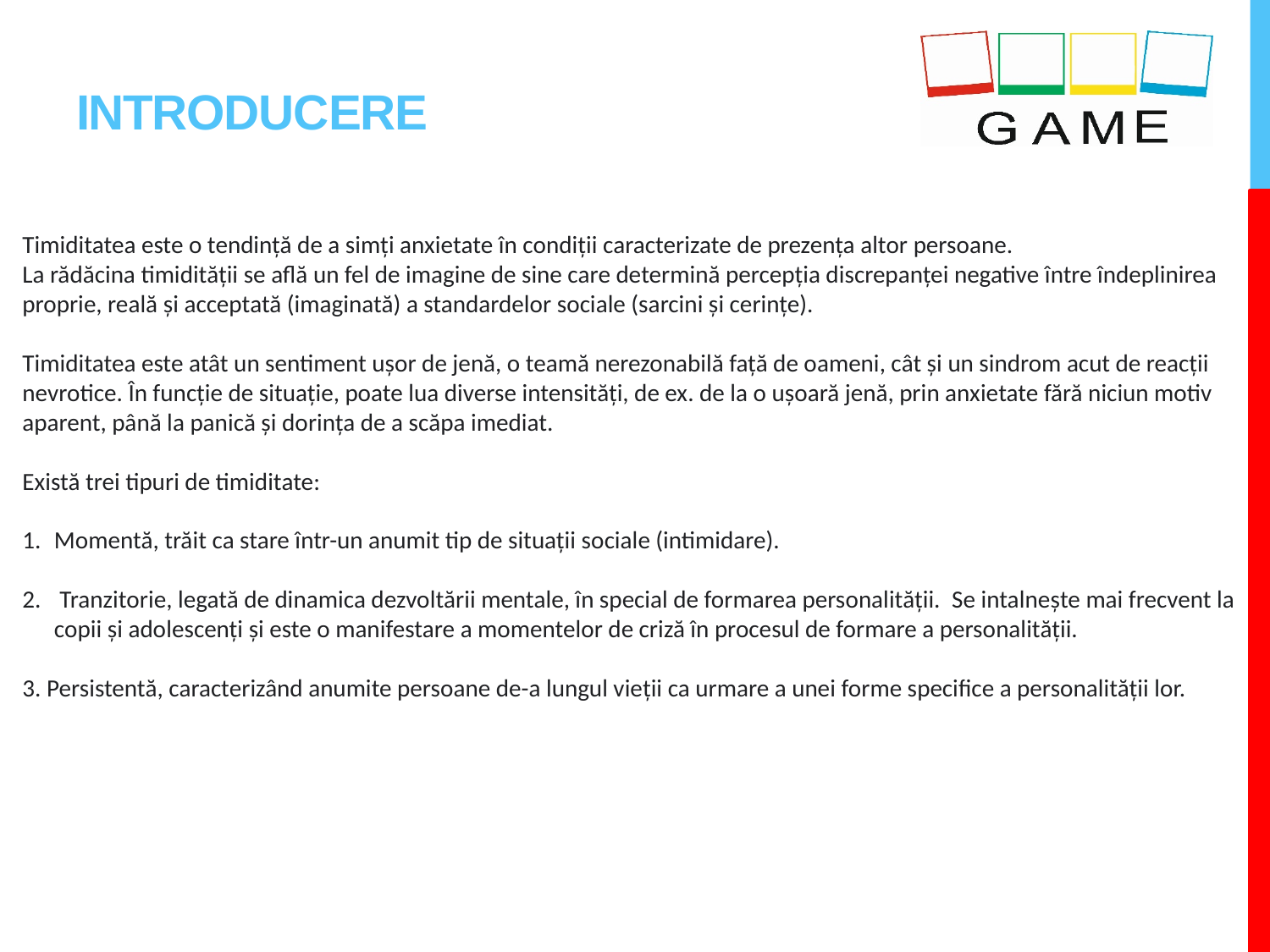

# INTRODUCERE
Timiditatea este o tendință de a simți anxietate în condiții caracterizate de prezența altor persoane.
La rădăcina timidității se află un fel de imagine de sine care determină percepția discrepanței negative între îndeplinirea proprie, reală și acceptată (imaginată) a standardelor sociale (sarcini și cerințe).

Timiditatea este atât un sentiment ușor de jenă, o teamă nerezonabilă față de oameni, cât și un sindrom acut de reacții nevrotice. În funcție de situație, poate lua diverse intensități, de ex. de la o ușoară jenă, prin anxietate fără niciun motiv aparent, până la panică și dorința de a scăpa imediat.

Există trei tipuri de timiditate:

Momentă, trăit ca stare într-un anumit tip de situații sociale (intimidare).

 Tranzitorie, legată de dinamica dezvoltării mentale, în special de formarea personalității.  Se intalnește mai frecvent la copii și adolescenți și este o manifestare a momentelor de criză în procesul de formare a personalității.

3. Persistentă, caracterizând anumite persoane de-a lungul vieții ca urmare a unei forme specifice a personalității lor.